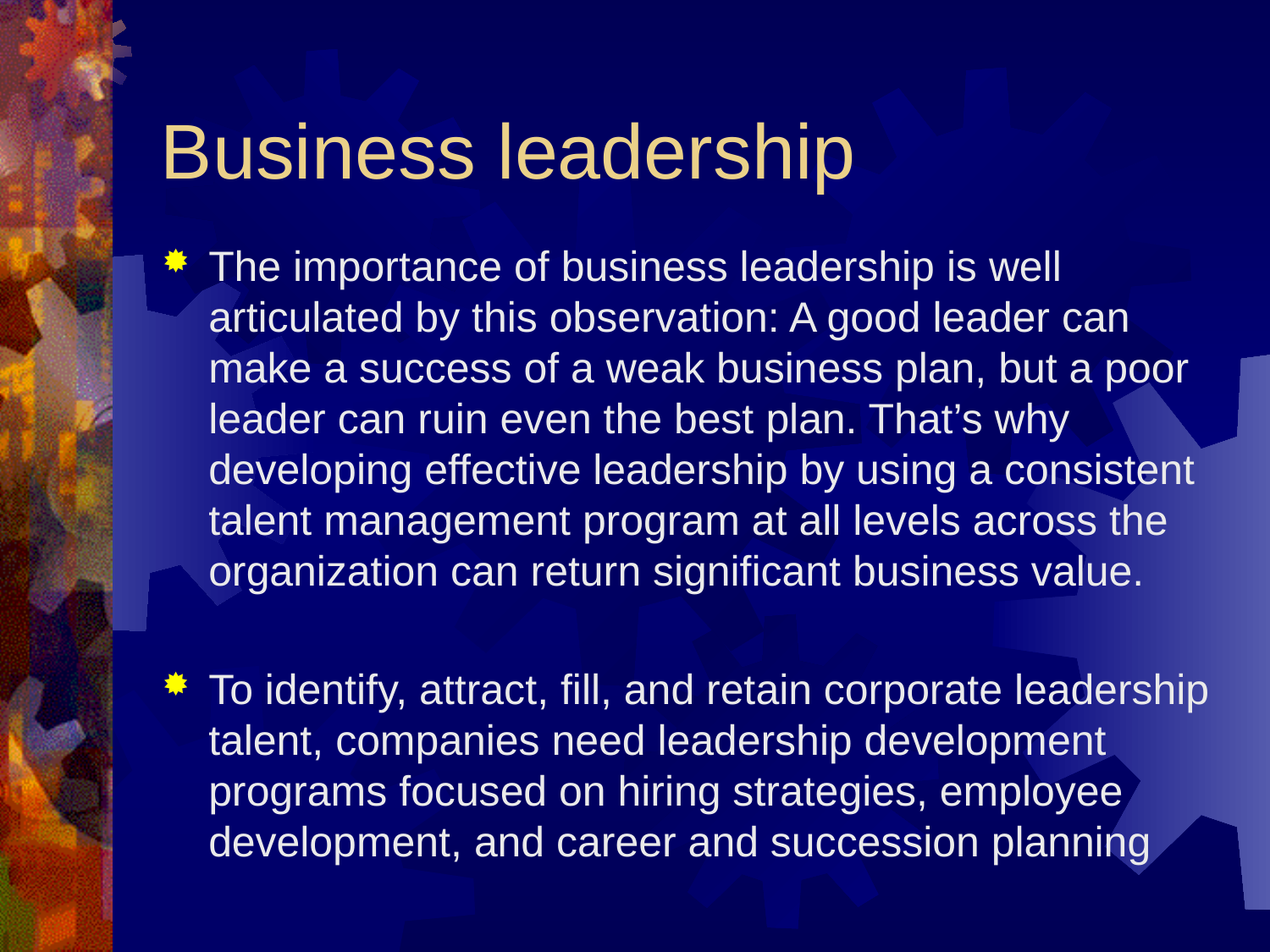

# Business leadership
The importance of business leadership is well articulated by this observation: A good leader can make a success of a weak business plan, but a poor leader can ruin even the best plan. That’s why developing effective leadership by using a consistent talent management program at all levels across the organization can return significant business value.

To identify, attract, fill, and retain corporate leadership talent, companies need leadership development programs focused on hiring strategies, employee development, and career and succession planning